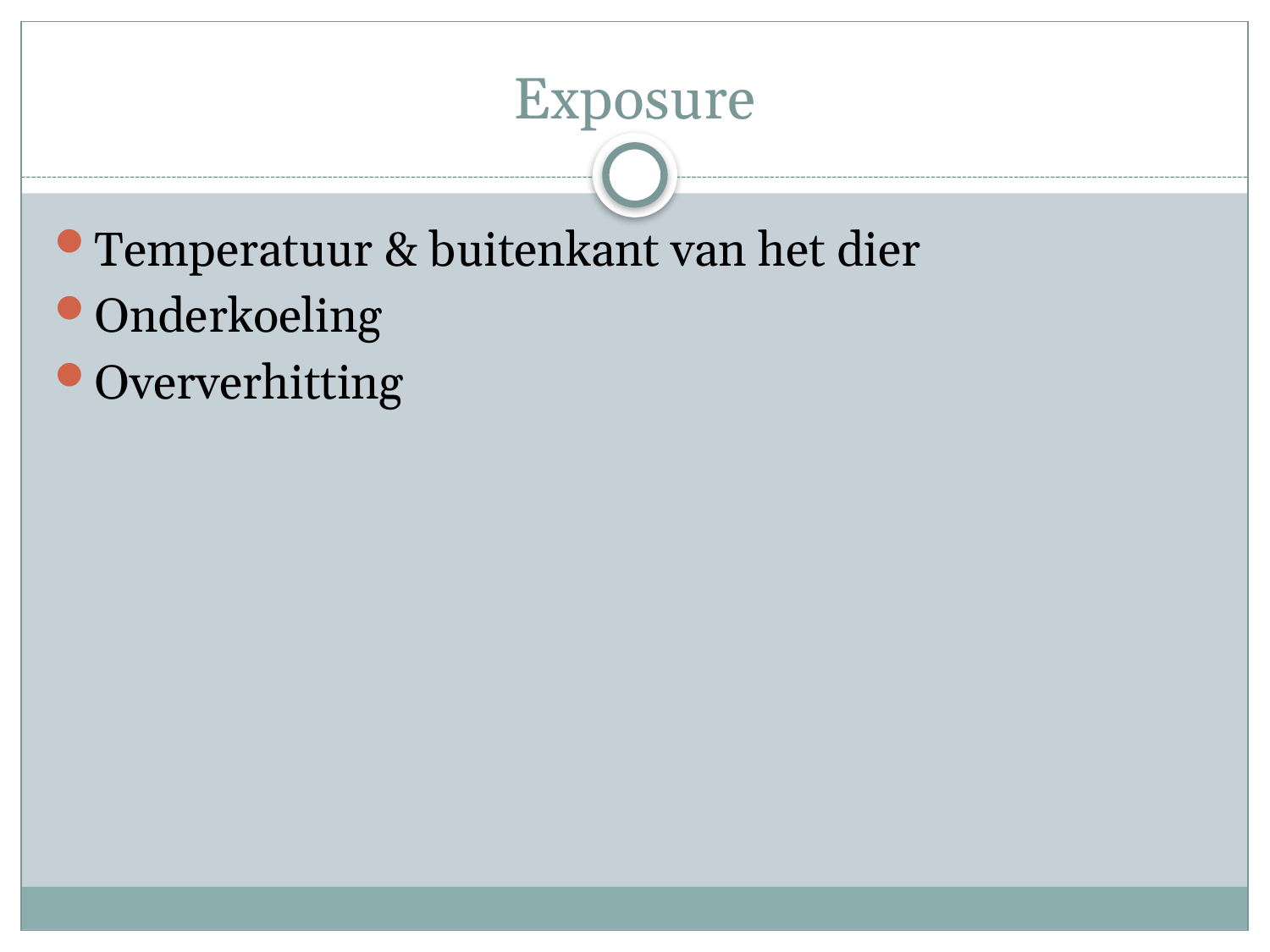

# Exposure
Temperatuur & buitenkant van het dier
Onderkoeling
Oververhitting